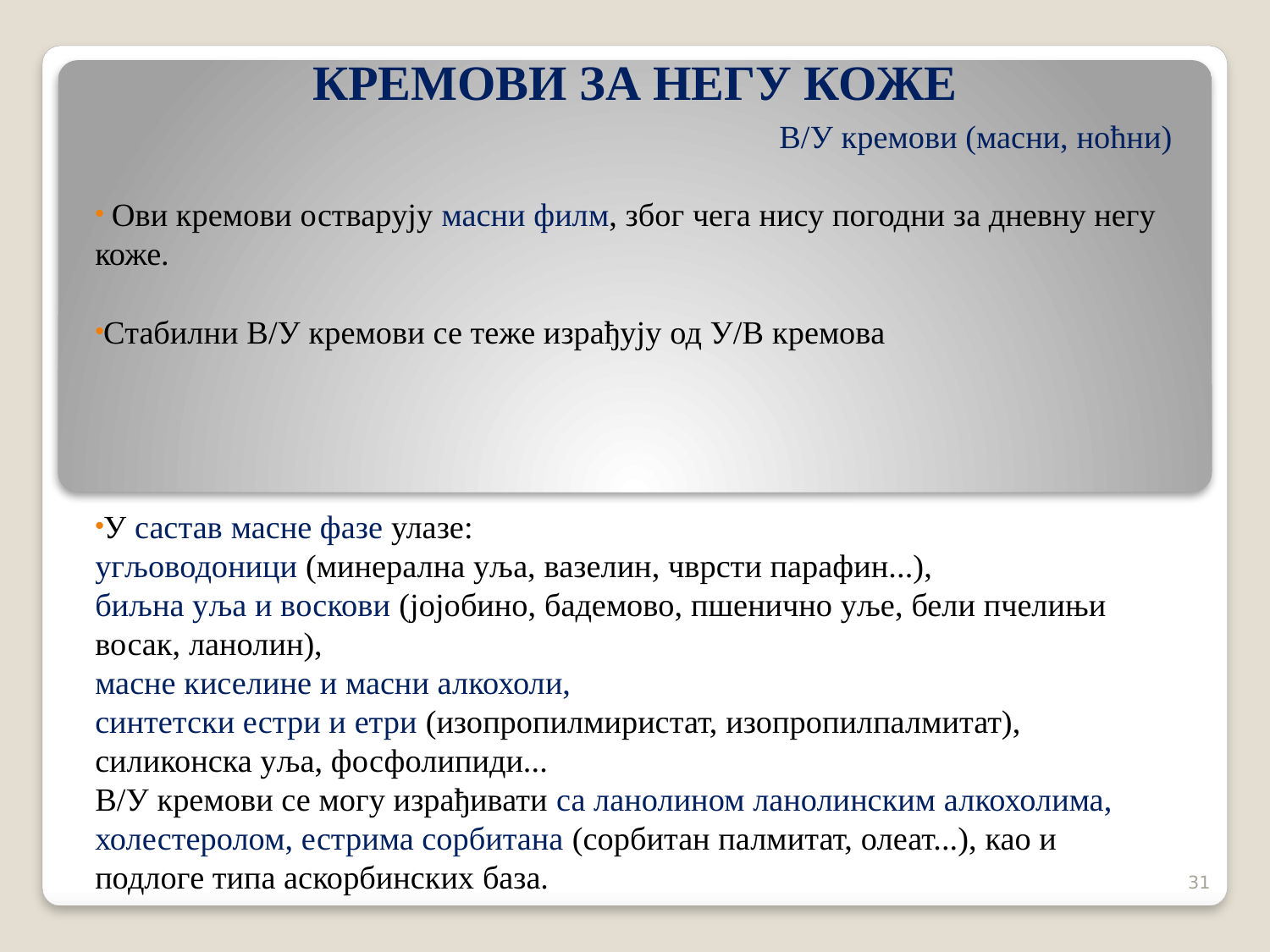

# КРЕМОВИ ЗА НЕГУ КОЖЕ
В/У кремови (масни, ноћни)

 Ови кремови остварују масни филм, због чега нису погодни за дневну негу коже.

Стабилни В/У кремови се теже израђују од У/В кремова

У састав масне фазе улазе:
угљоводоници (минерална уља, вазелин, чврсти парафин...),
биљна уља и воскови (јојобино, бадемово, пшенично уље, бели пчелињи восак, ланолин),
масне киселине и масни алкохоли,
синтетски естри и етри (изопропилмиристат, изопропилпалмитат), силиконска уља, фосфолипиди...
В/У кремoви се могу израђивати са ланолином ланолинским алкохолима, холестеролом, естрима сорбитана (сорбитан палмитат, олеат...), као и подлоге типа аскорбинских база.

31